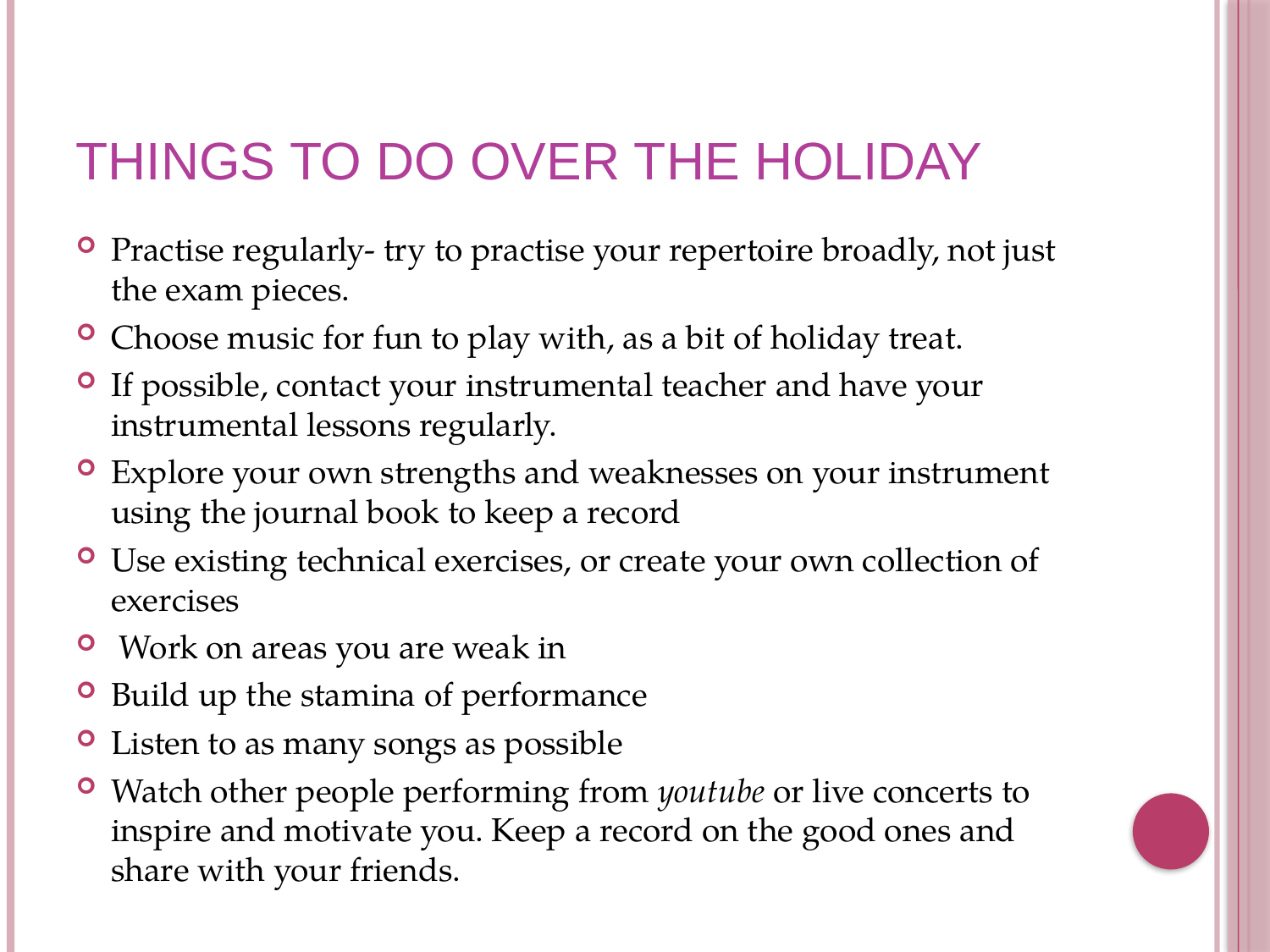

# Things to do over the holiday
Practise regularly- try to practise your repertoire broadly, not just the exam pieces.
Choose music for fun to play with, as a bit of holiday treat.
If possible, contact your instrumental teacher and have your instrumental lessons regularly.
Explore your own strengths and weaknesses on your instrument using the journal book to keep a record
Use existing technical exercises, or create your own collection of exercises
 Work on areas you are weak in
Build up the stamina of performance
Listen to as many songs as possible
Watch other people performing from youtube or live concerts to inspire and motivate you. Keep a record on the good ones and share with your friends.